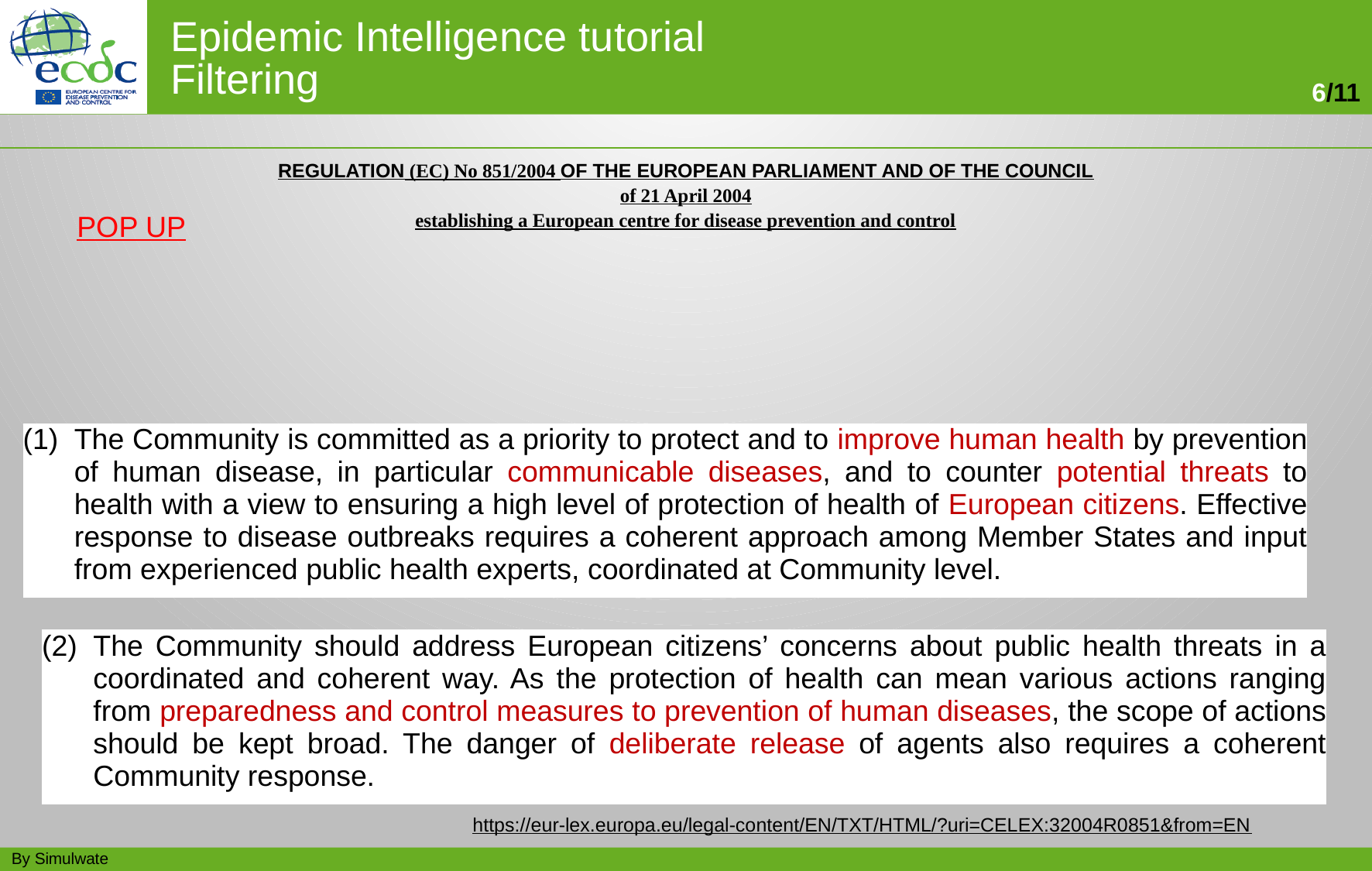

REGULATION (EC) No 851/2004 OF THE EUROPEAN PARLIAMENT AND OF THE COUNCIL
of 21 April 2004
establishing a European centre for disease prevention and control
POP UP
| (1) | The Community is committed as a priority to protect and to improve human health by prevention of human disease, in particular communicable diseases, and to counter potential threats to health with a view to ensuring a high level of protection of health of European citizens. Effective response to disease outbreaks requires a coherent approach among Member States and input from experienced public health experts, coordinated at Community level. |
| --- | --- |
| (2) | The Community should address European citizens’ concerns about public health threats in a coordinated and coherent way. As the protection of health can mean various actions ranging from preparedness and control measures to prevention of human diseases, the scope of actions should be kept broad. The danger of deliberate release of agents also requires a coherent Community response. |
| --- | --- |
https://eur-lex.europa.eu/legal-content/EN/TXT/HTML/?uri=CELEX:32004R0851&from=EN